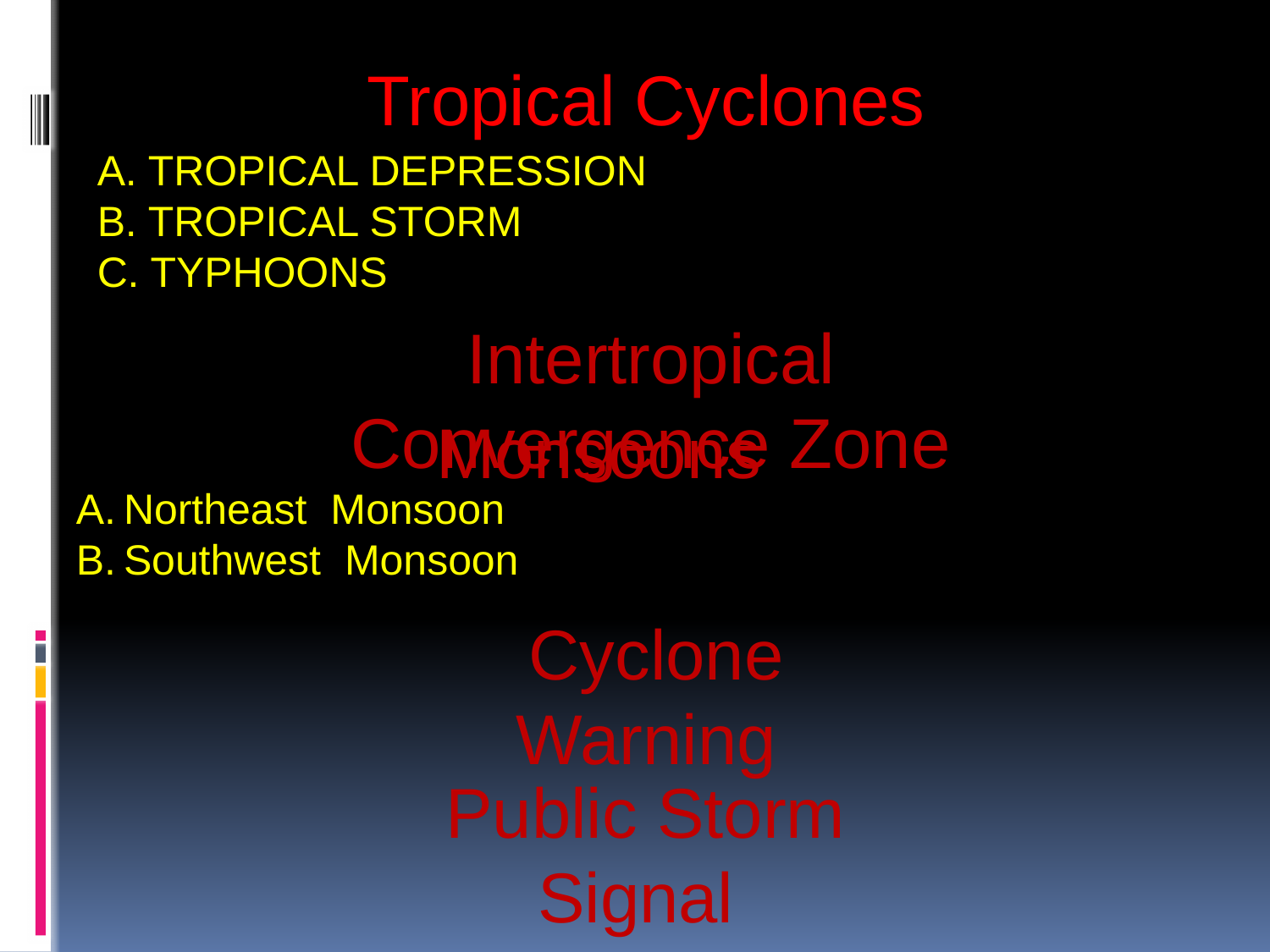

Tropical Cyclones
# A. Tropical depression b. Tropical storm c. Typhoons
Intertropical Convergence Zone
Monsoons
Northeast  Monsoon
Southwest  Monsoon
Cyclone Warning
Public Storm Signal